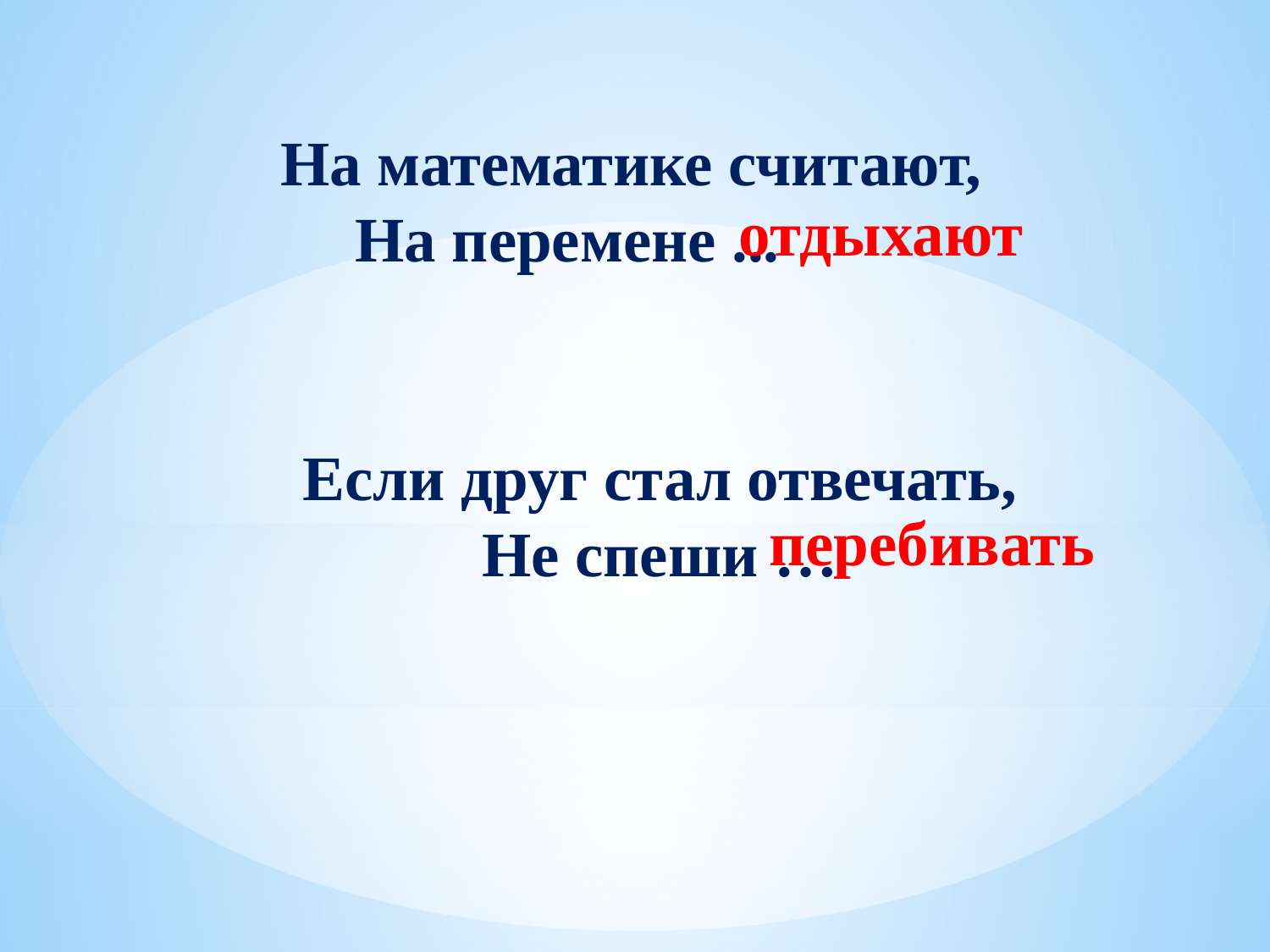

На математике считают,
На перемене ...
отдыхают
Если друг стал отвечать,
Не спеши …
перебивать